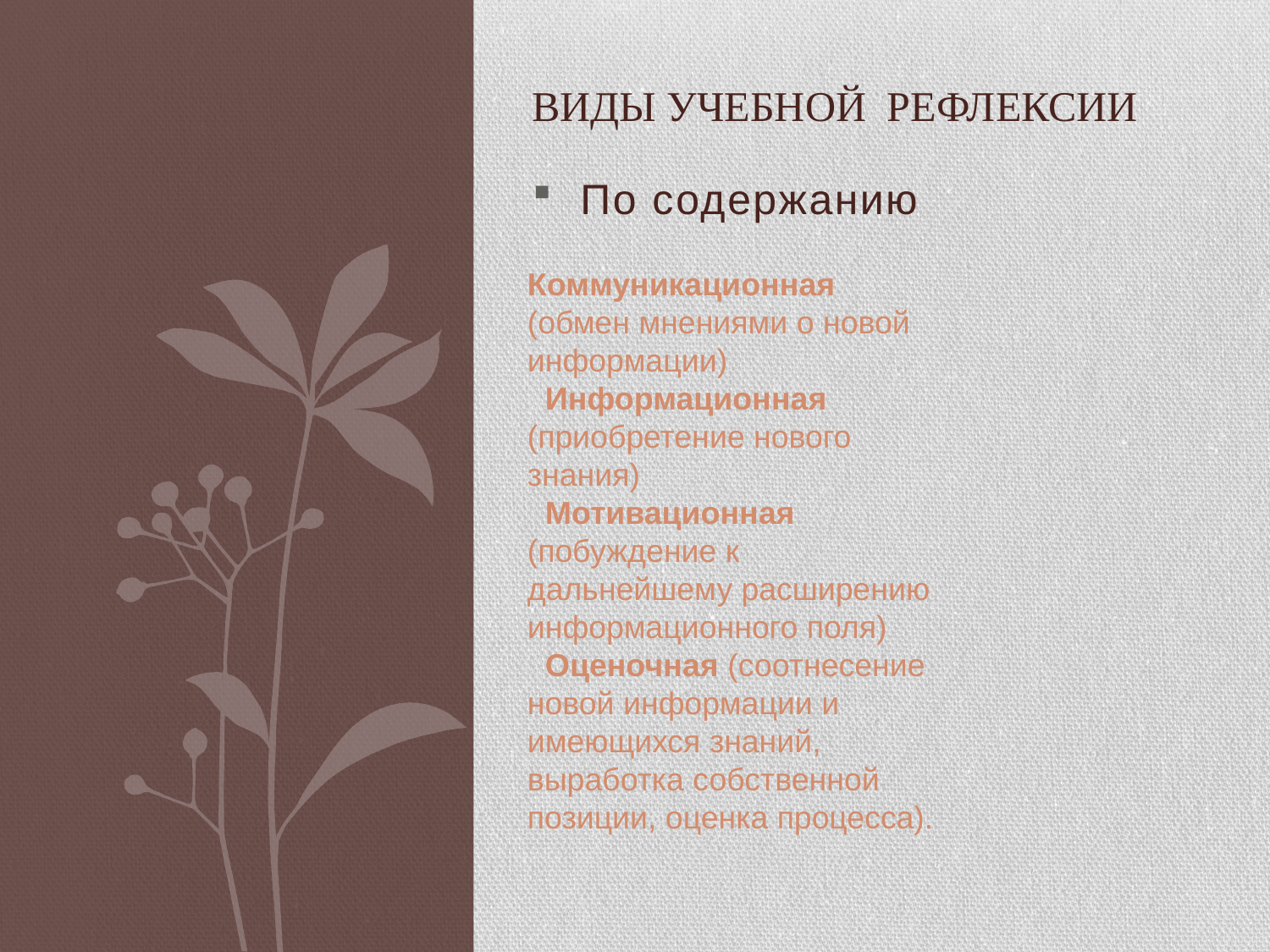

# Виды учебной  рефлексии
По содержанию
Коммуникационная (обмен мнениями о новой информации)
  Информационная (приобретение нового знания)
  Мотивационная (побуждение к дальнейшему расширению информационного поля)
  Оценочная (соотнесение новой информации и имеющихся знаний, выработка собственной позиции, оценка процесса).